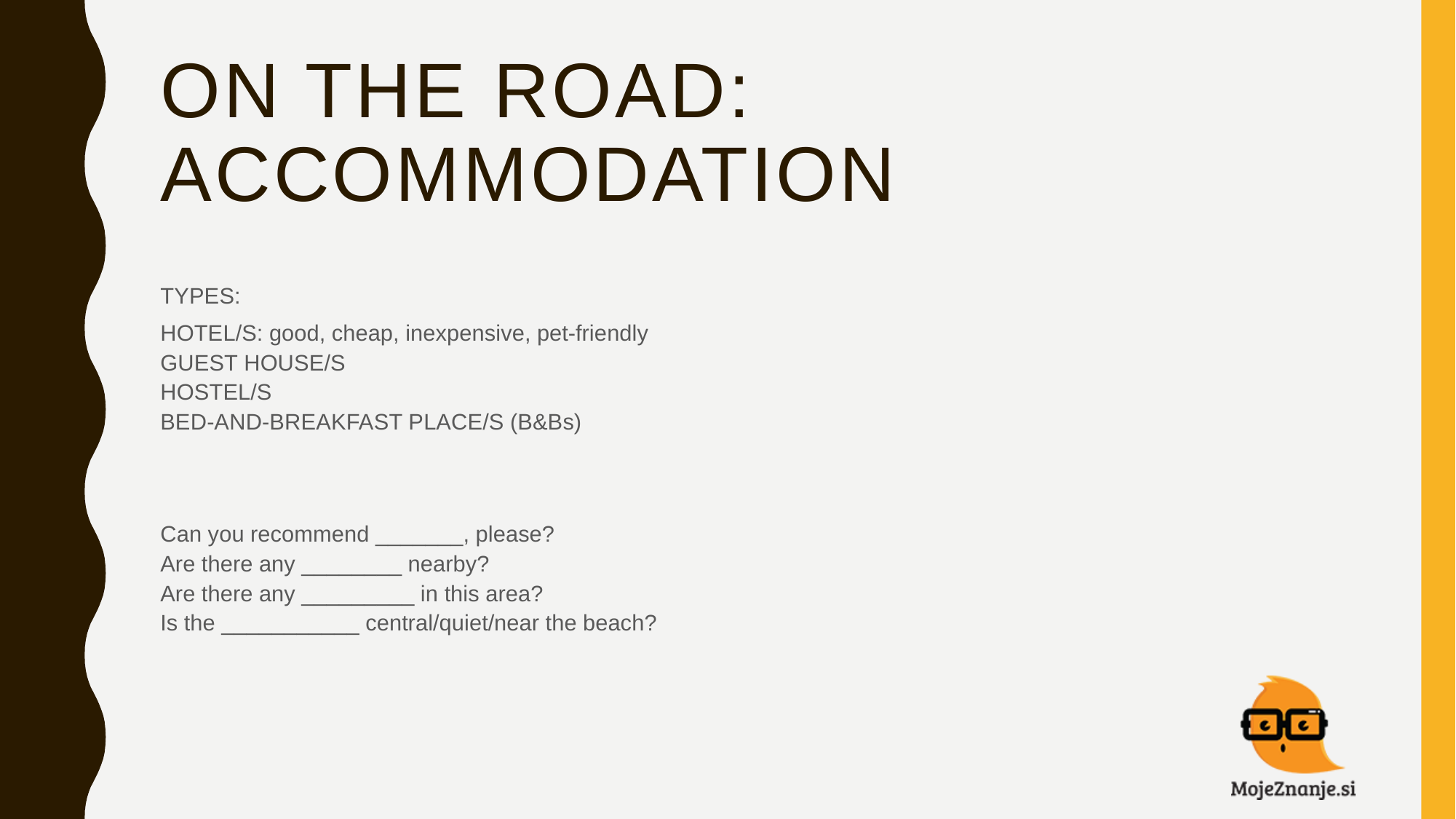

# ON THE ROAD: ACCOMMODATION
TYPES:
HOTEL/S: good, cheap, inexpensive, pet-friendly
GUEST HOUSE/S
HOSTEL/S
BED-AND-BREAKFAST PLACE/S (B&Bs)

Can you recommend _______, please?
Are there any ________ nearby?
Are there any _________ in this area?
Is the ___________ central/quiet/near the beach?